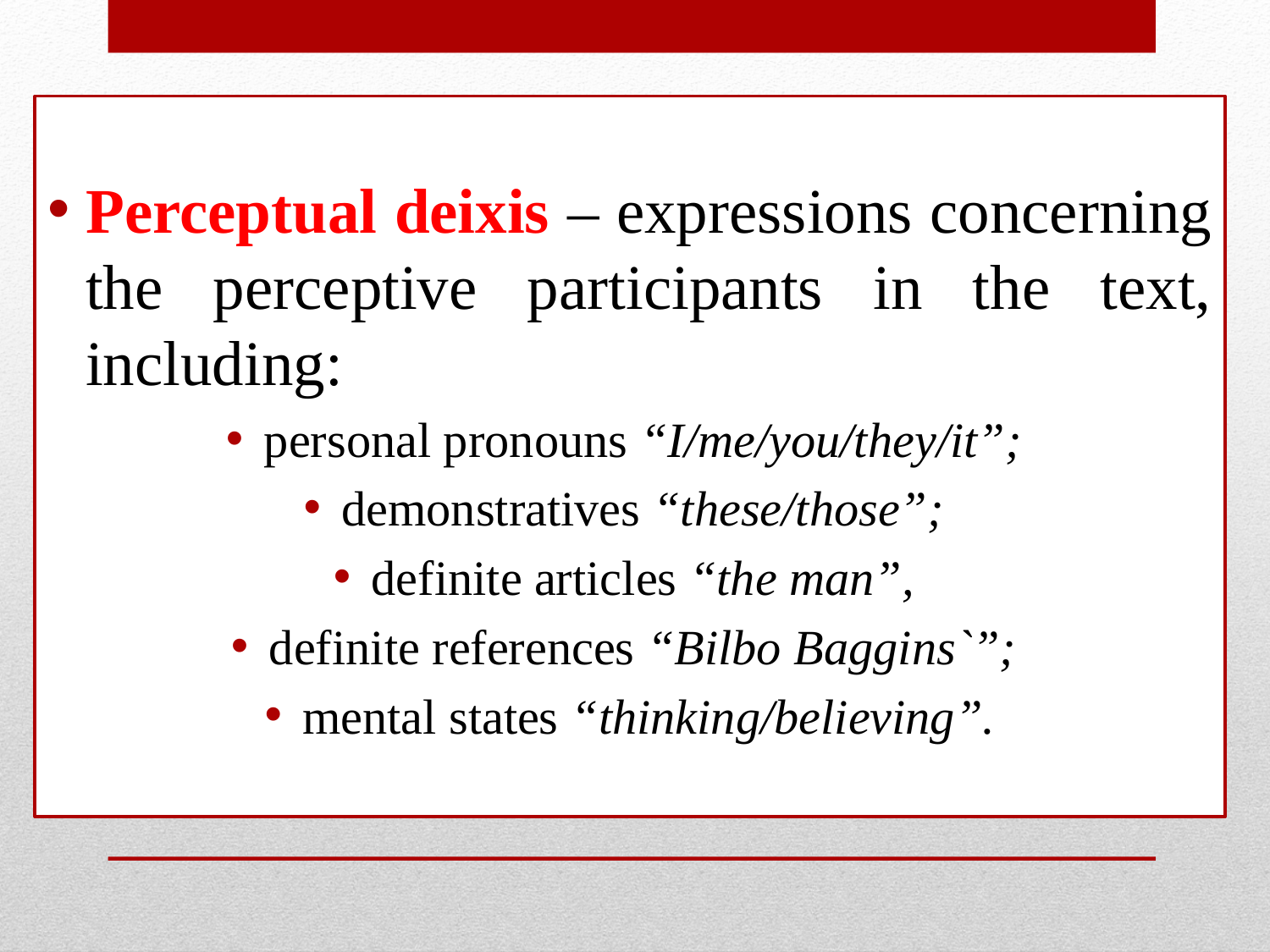

Perceptual deixis – expressions concerning the perceptive participants in the text, including:
personal pronouns “I/me/you/they/it”;
demonstratives “these/those”;
definite articles “the man”,
definite references “Bilbo Baggins`”;
mental states “thinking/believing”.